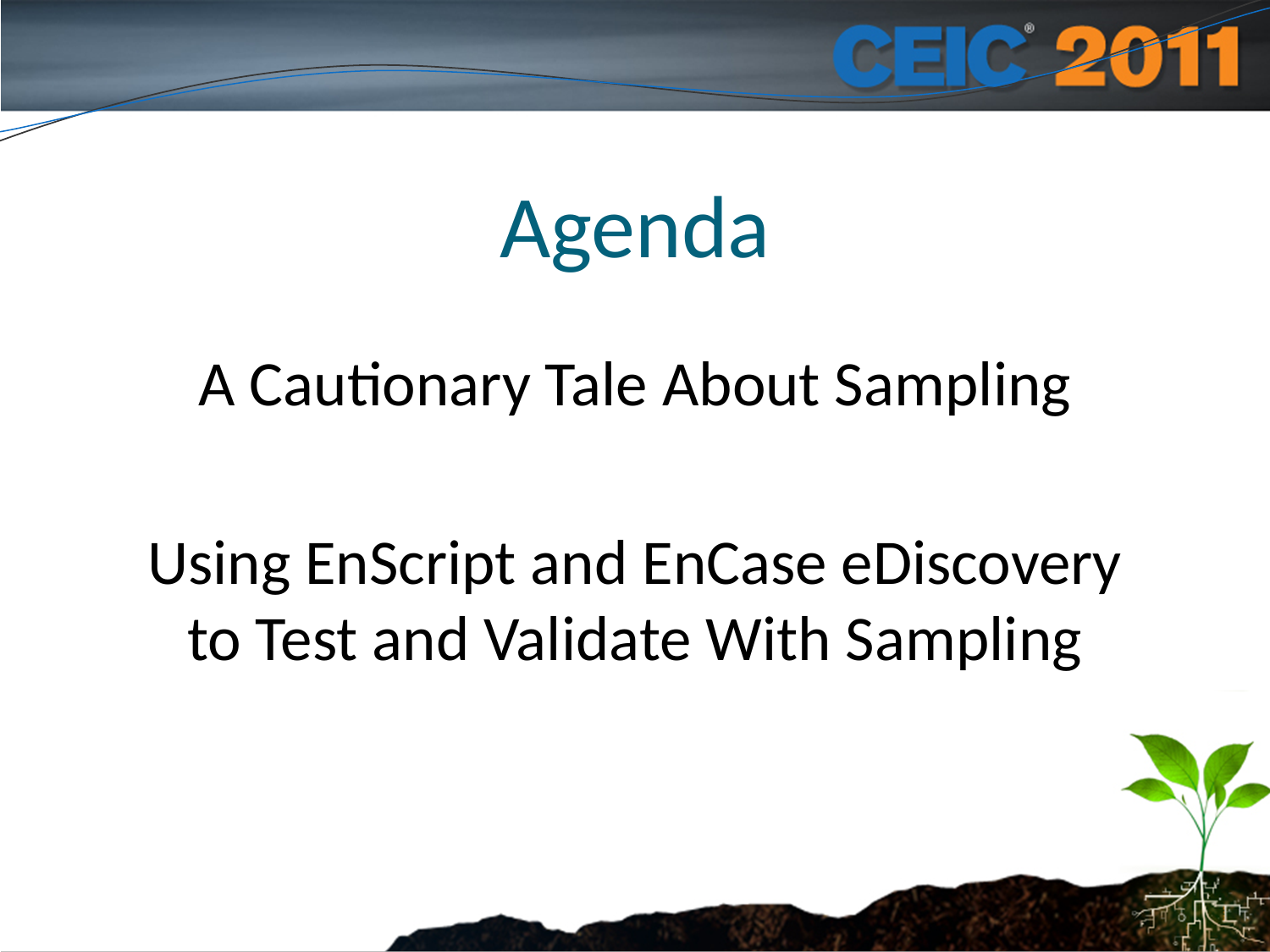

# Agenda

A Cautionary Tale About Sampling

Using EnScript and EnCase eDiscovery
to Test and Validate With Sampling